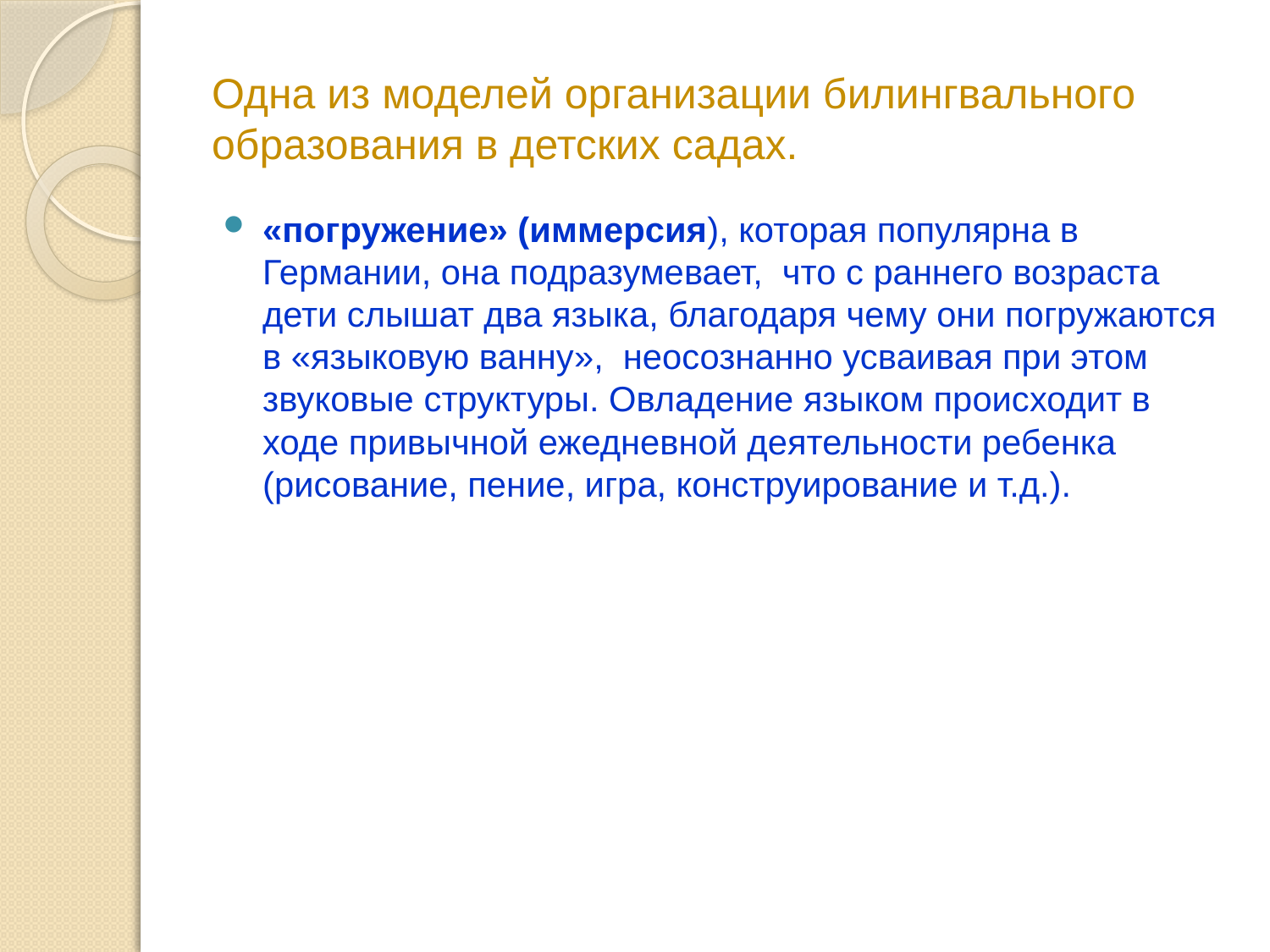

# Одна из моделей организации билингвального образования в детских садах.
«погружение» (иммерсия), которая популярна в Германии, она подразумевает,  что с раннего возраста дети слышат два языка, благодаря чему они погружаются в «языковую ванну»,  неосознанно усваивая при этом звуковые структуры. Овладение языком происходит в ходе привычной ежедневной деятельности ребенка (рисование, пение, игра, конструирование и т.д.).